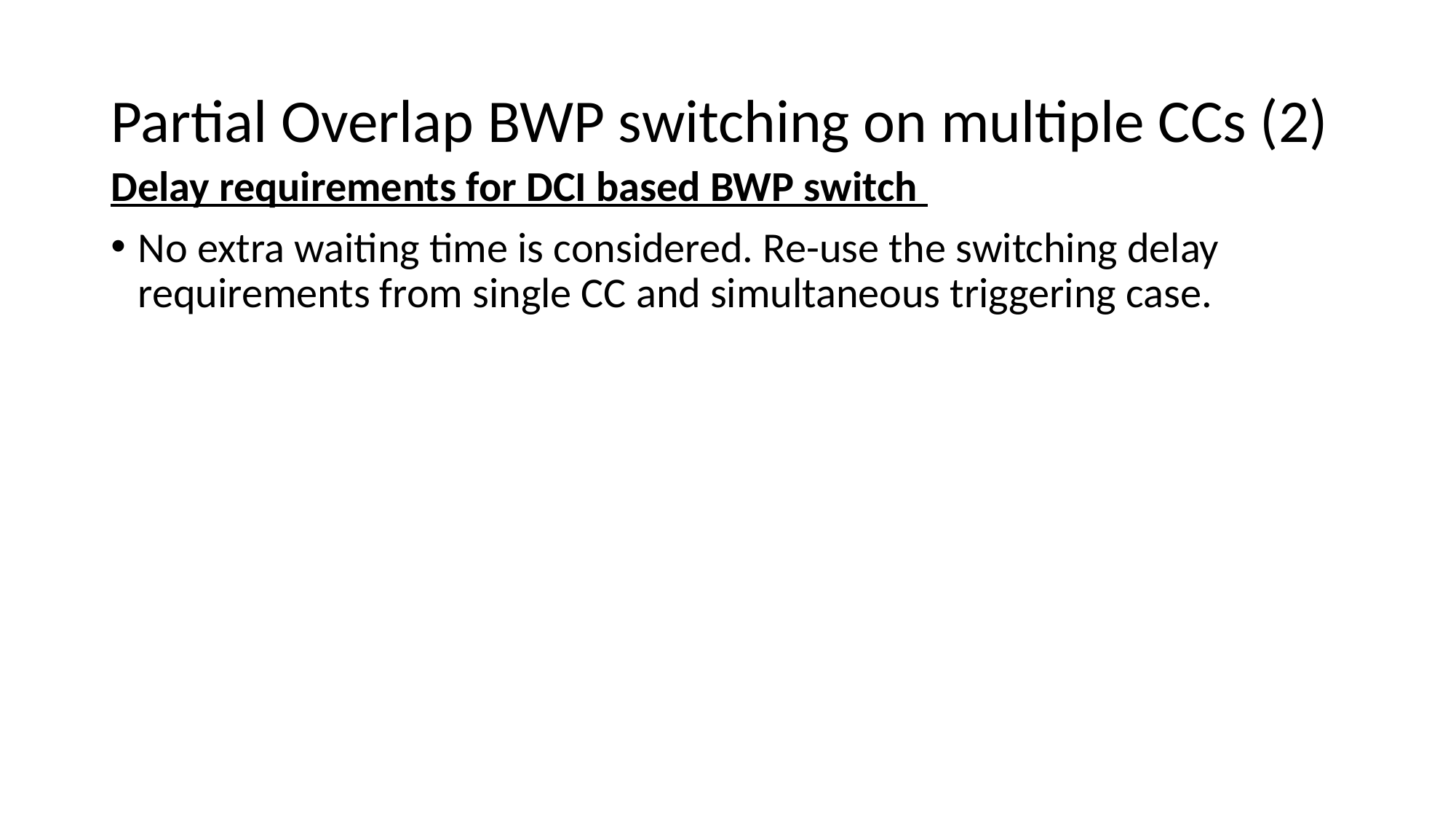

# Partial Overlap BWP switching on multiple CCs (2)
Delay requirements for DCI based BWP switch
No extra waiting time is considered. Re-use the switching delay requirements from single CC and simultaneous triggering case.